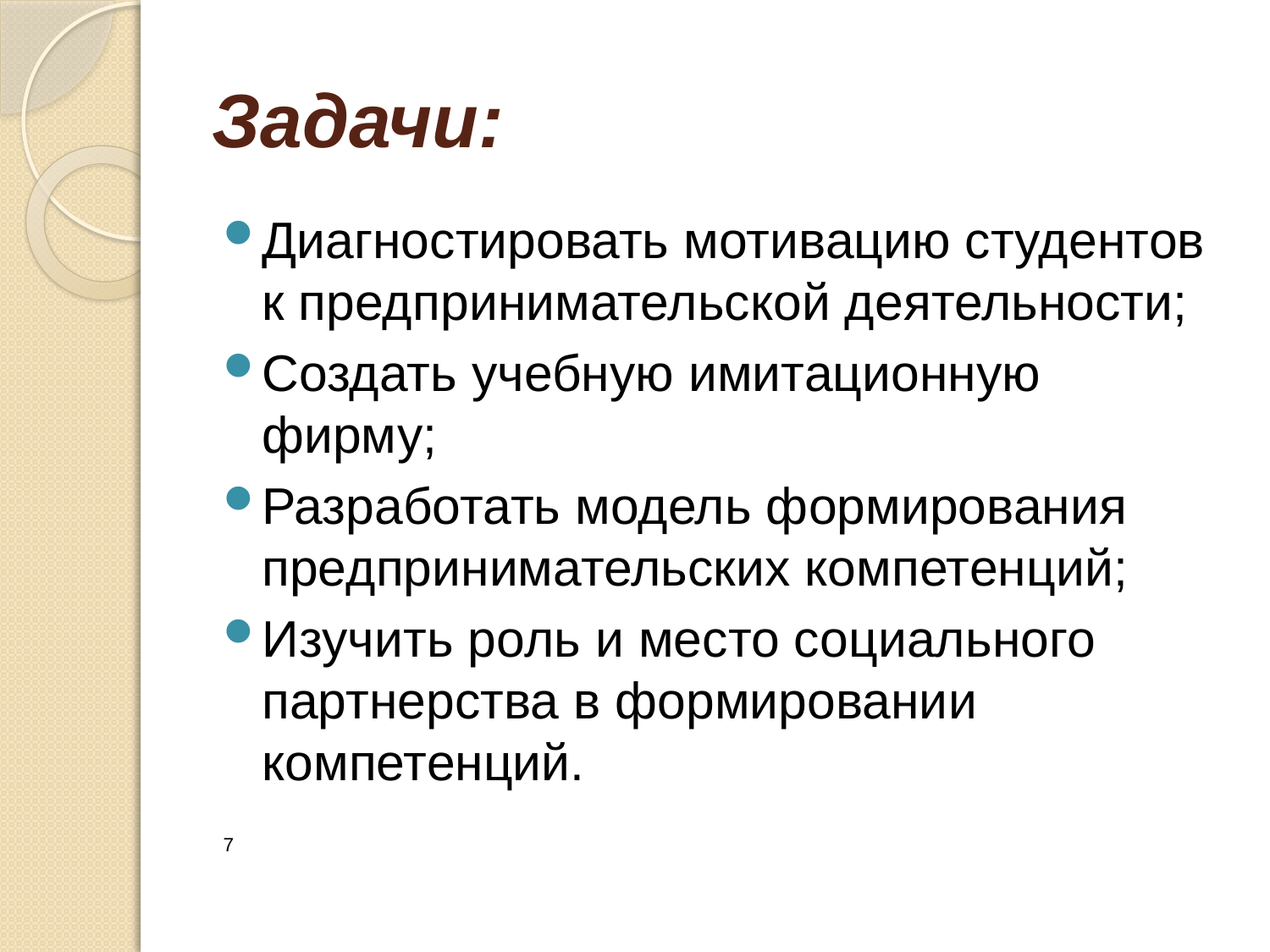

# Задачи:
Диагностировать мотивацию студентов к предпринимательской деятельности;
Создать учебную имитационную фирму;
Разработать модель формирования предпринимательских компетенций;
Изучить роль и место социального партнерства в формировании компетенций.

7